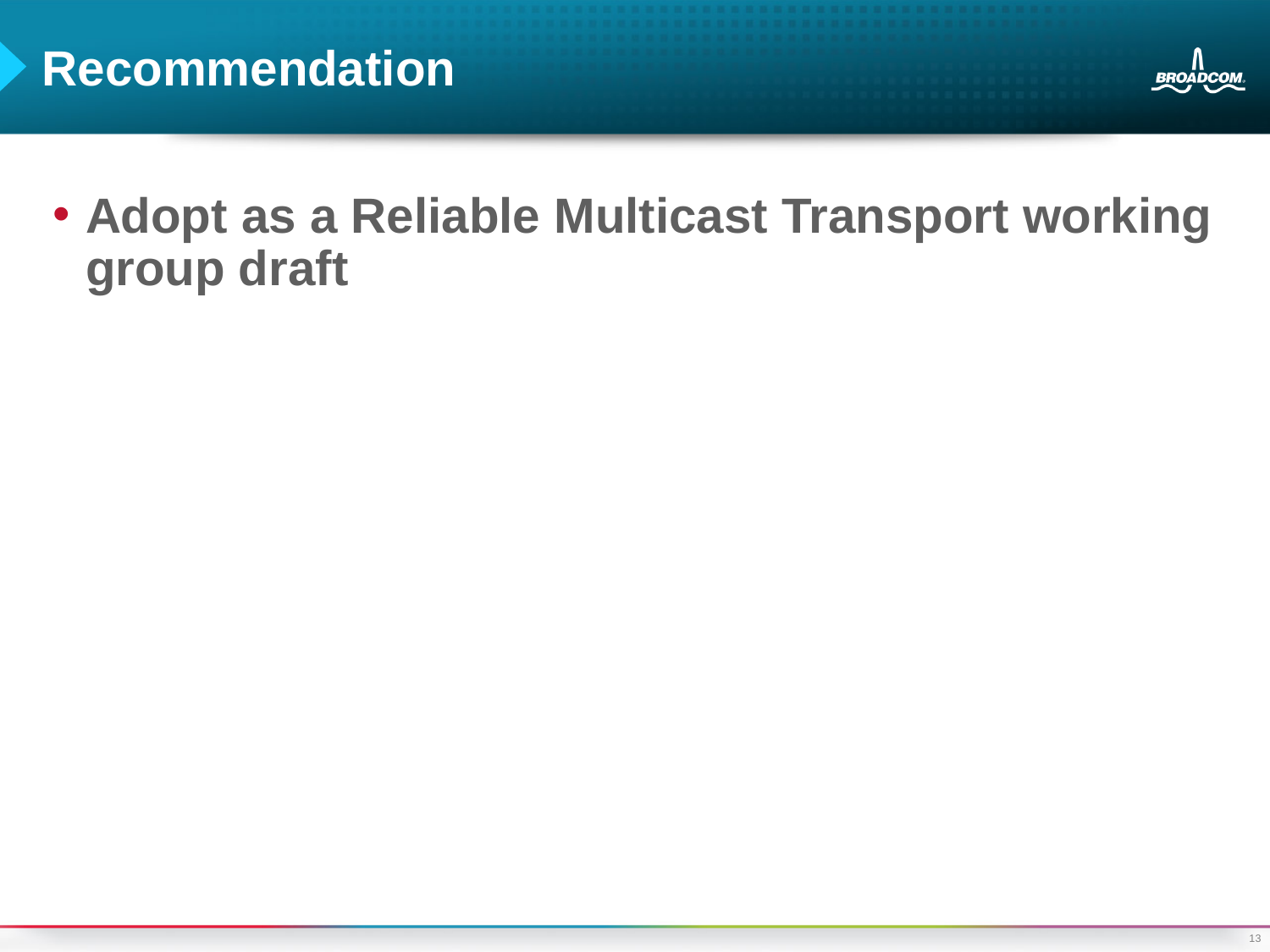

# Recommendation
Adopt as a Reliable Multicast Transport working group draft